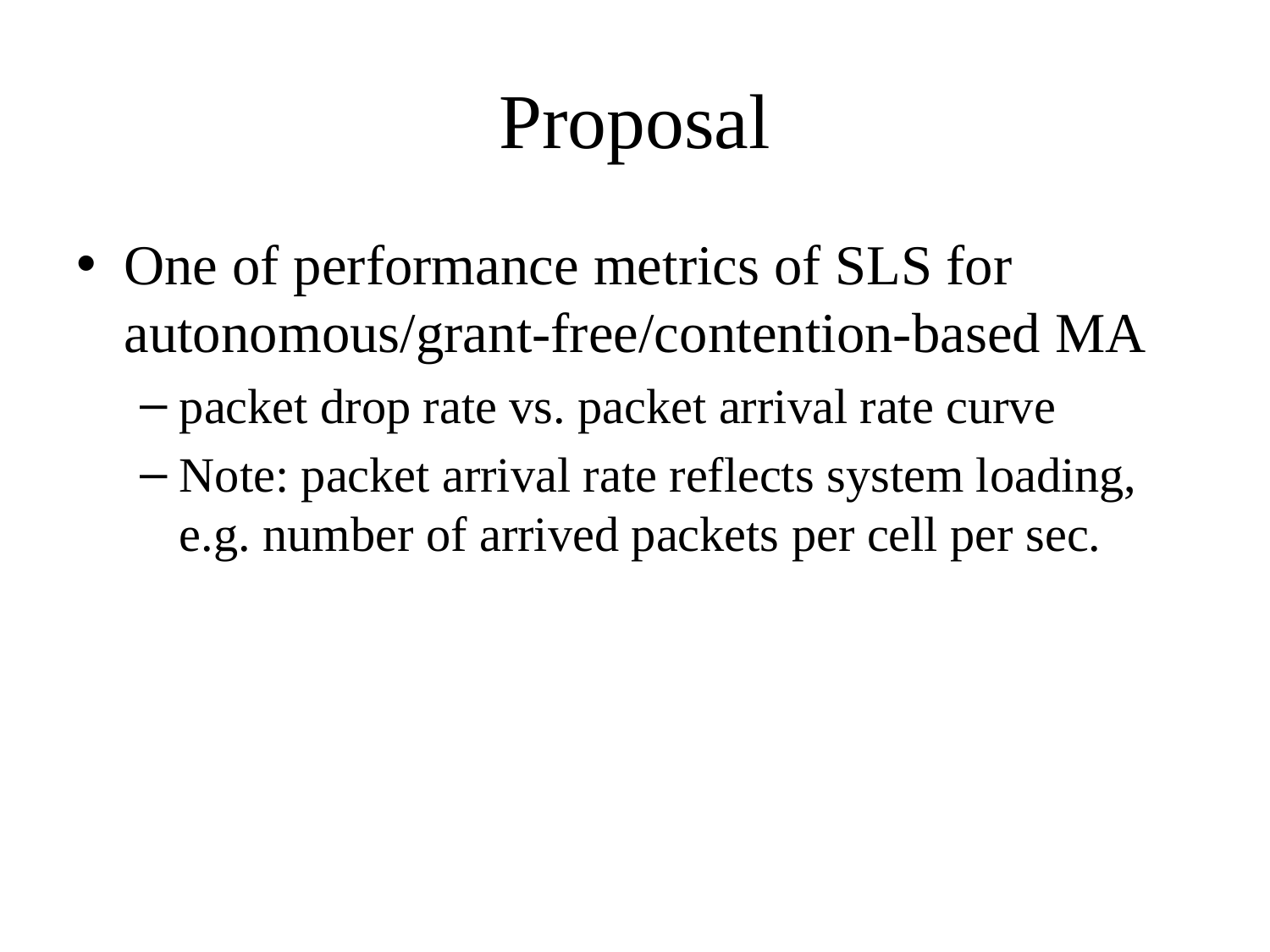

# Proposal
One of performance metrics of SLS for autonomous/grant-free/contention-based MA
packet drop rate vs. packet arrival rate curve
Note: packet arrival rate reflects system loading, e.g. number of arrived packets per cell per sec.